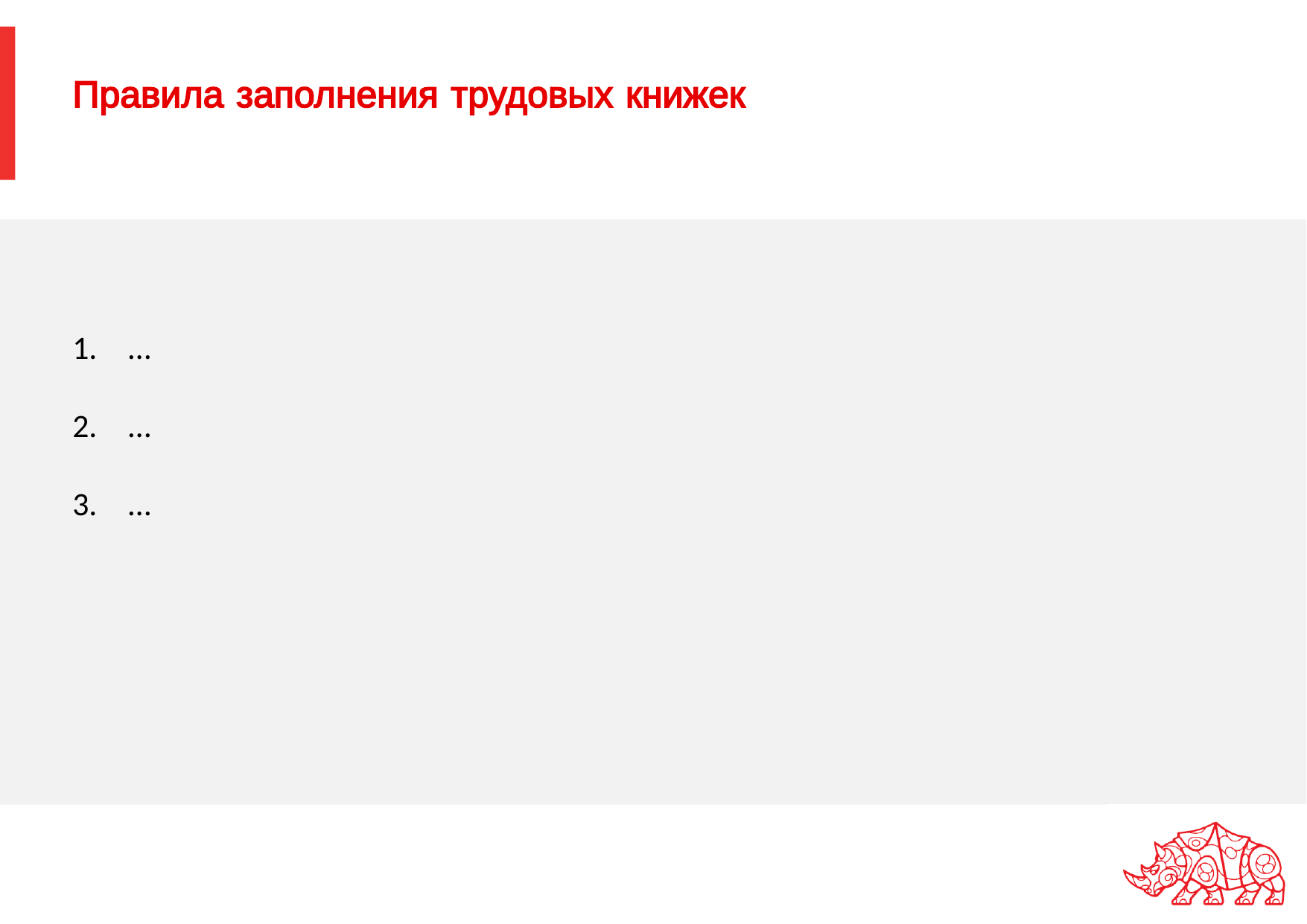

# Правила заполнения трудовых книжек
…

…

…